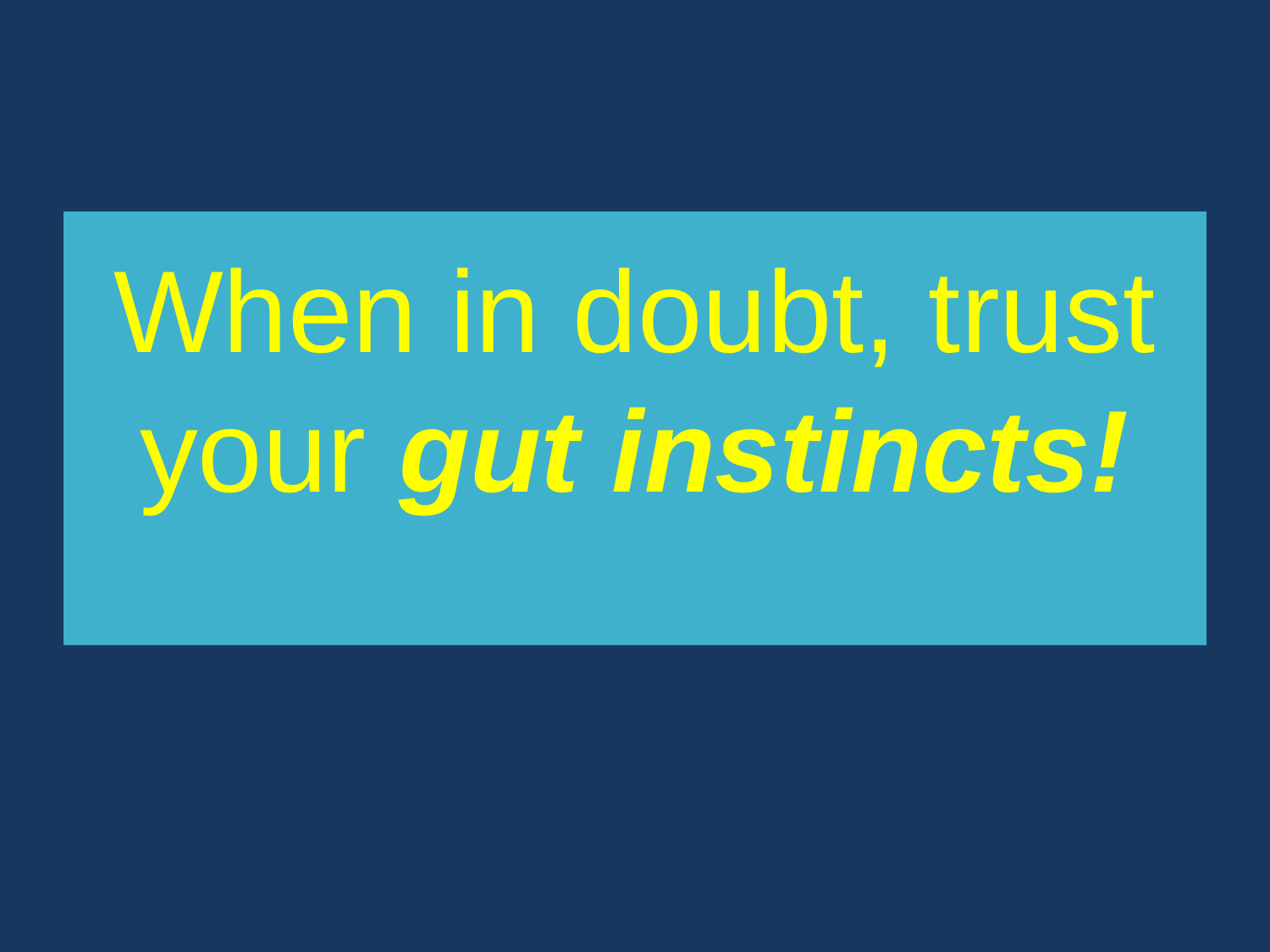

# When in doubt, trust your gut instincts!